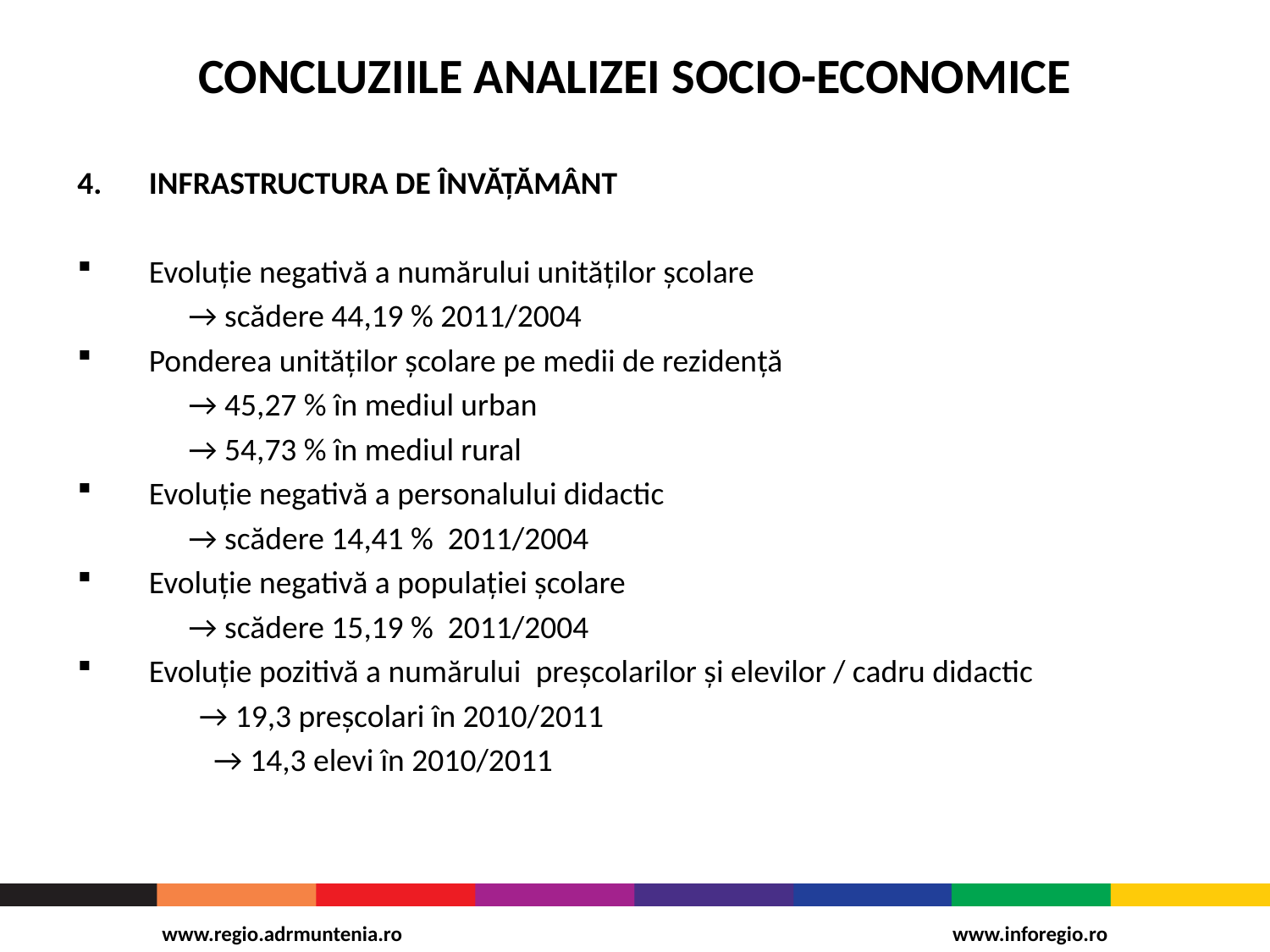

# CONCLUZIILE ANALIZEI SOCIO-ECONOMICE
INFRASTRUCTURA DE ÎNVĂŢĂMÂNT

Evoluţie negativă a numărului unităţilor şcolare
→ scădere 44,19 % 2011/2004
Ponderea unităţilor şcolare pe medii de rezidenţă
→ 45,27 % în mediul urban
→ 54,73 % în mediul rural
Evoluţie negativă a personalului didactic
→ scădere 14,41 %  2011/2004
Evoluţie negativă a populaţiei şcolare
→ scădere 15,19 %  2011/2004
Evoluţie pozitivă a numărului  preşcolarilor şi elevilor / cadru didactic
	       → 19,3 preşcolari în 2010/2011
                   → 14,3 elevi în 2010/2011